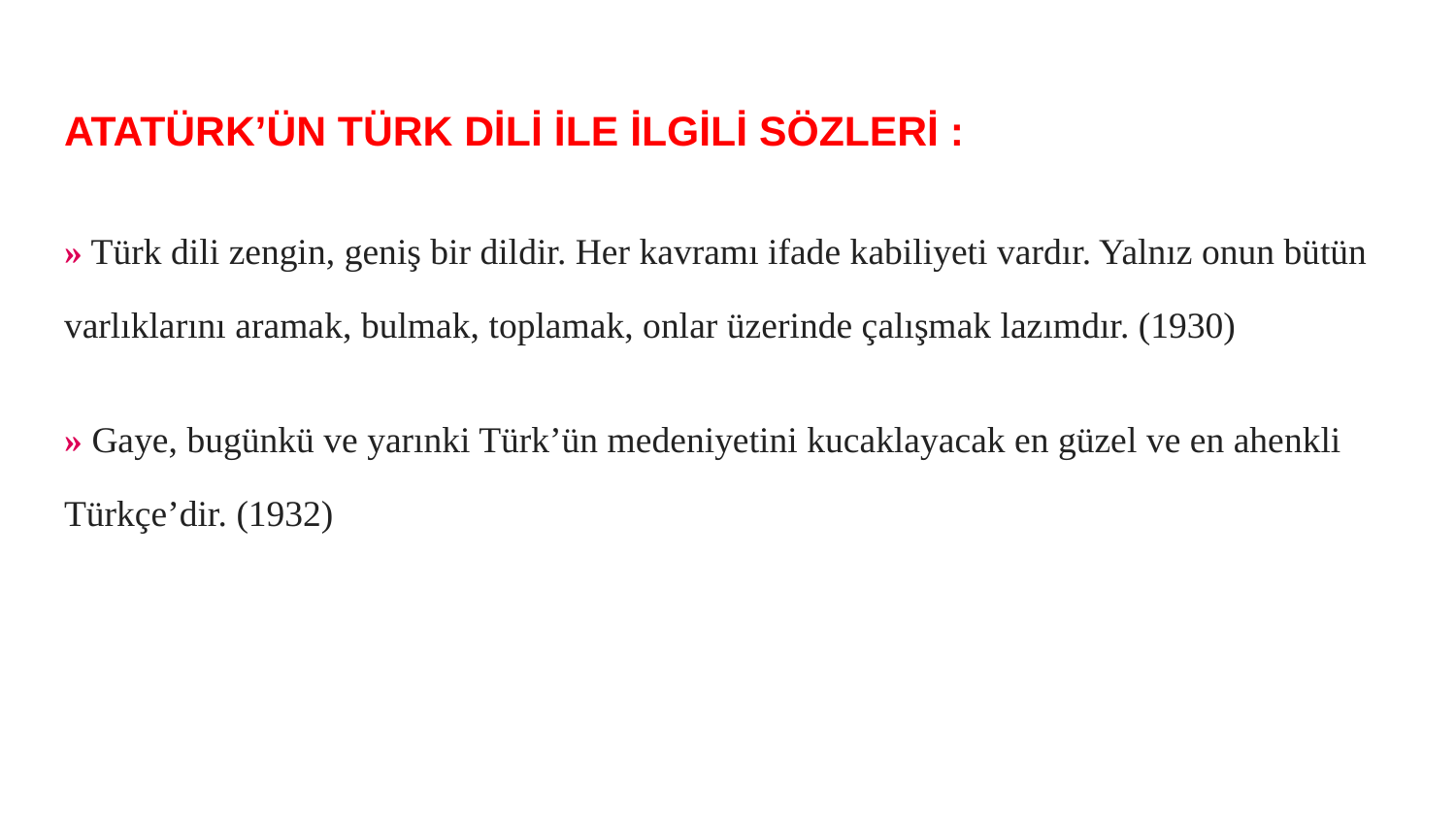

# ATATÜRK’ÜN TÜRK DİLİ İLE İLGİLİ SÖZLERİ :
» Türk dili zengin, geniş bir dildir. Her kavramı ifade kabiliyeti vardır. Yalnız onun bütün varlıklarını aramak, bulmak, toplamak, onlar üzerinde çalışmak lazımdır. (1930)
» Gaye, bugünkü ve yarınki Türk’ün medeniyetini kucaklayacak en güzel ve en ahenkli Türkçe’dir. (1932)